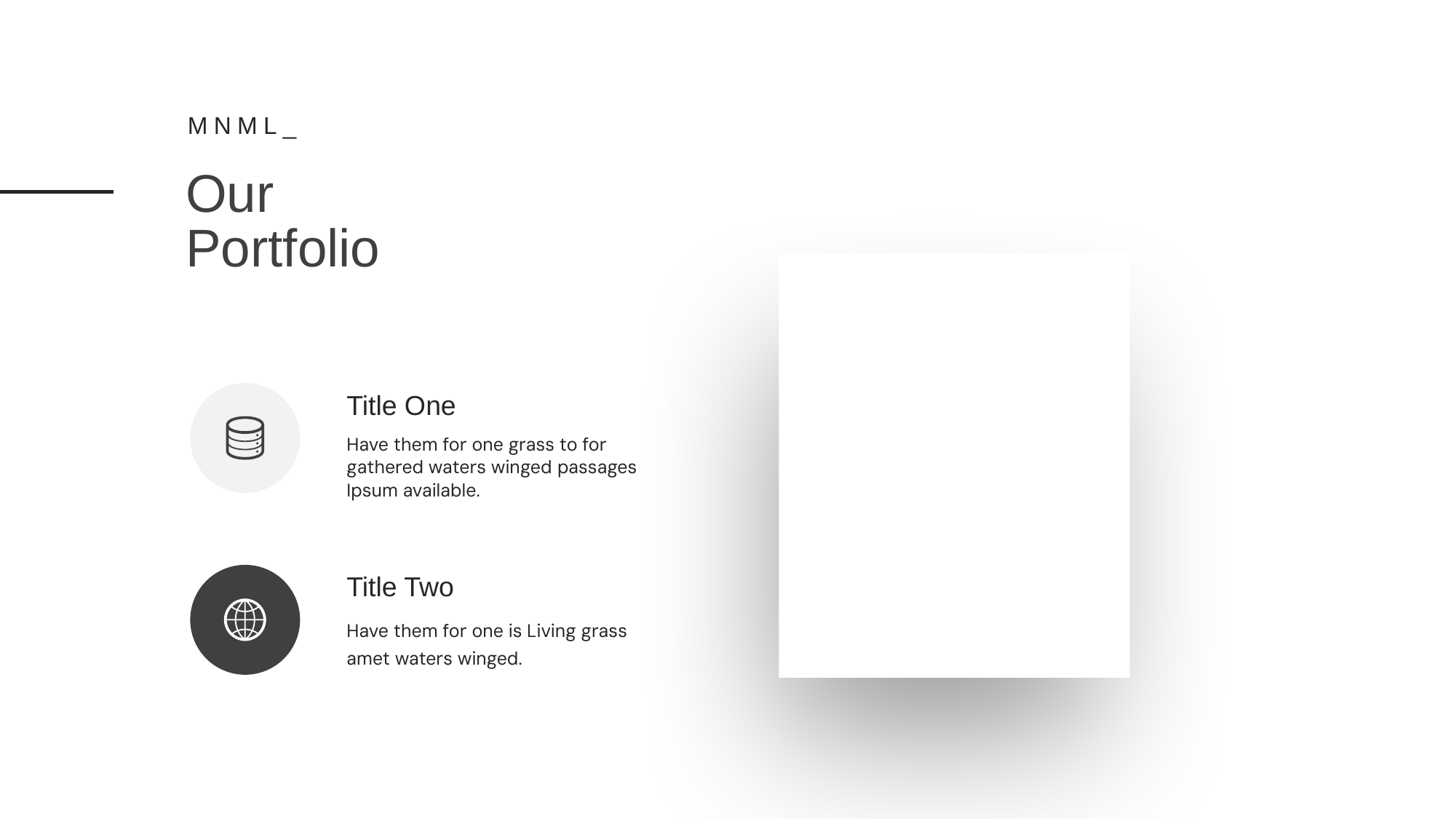

Mnml_
Our
Portfolio

Title One

Have them for one grass to for
gathered waters winged passages
Ipsum available.
Title Two

Have them for one is Living grass
amet waters winged.